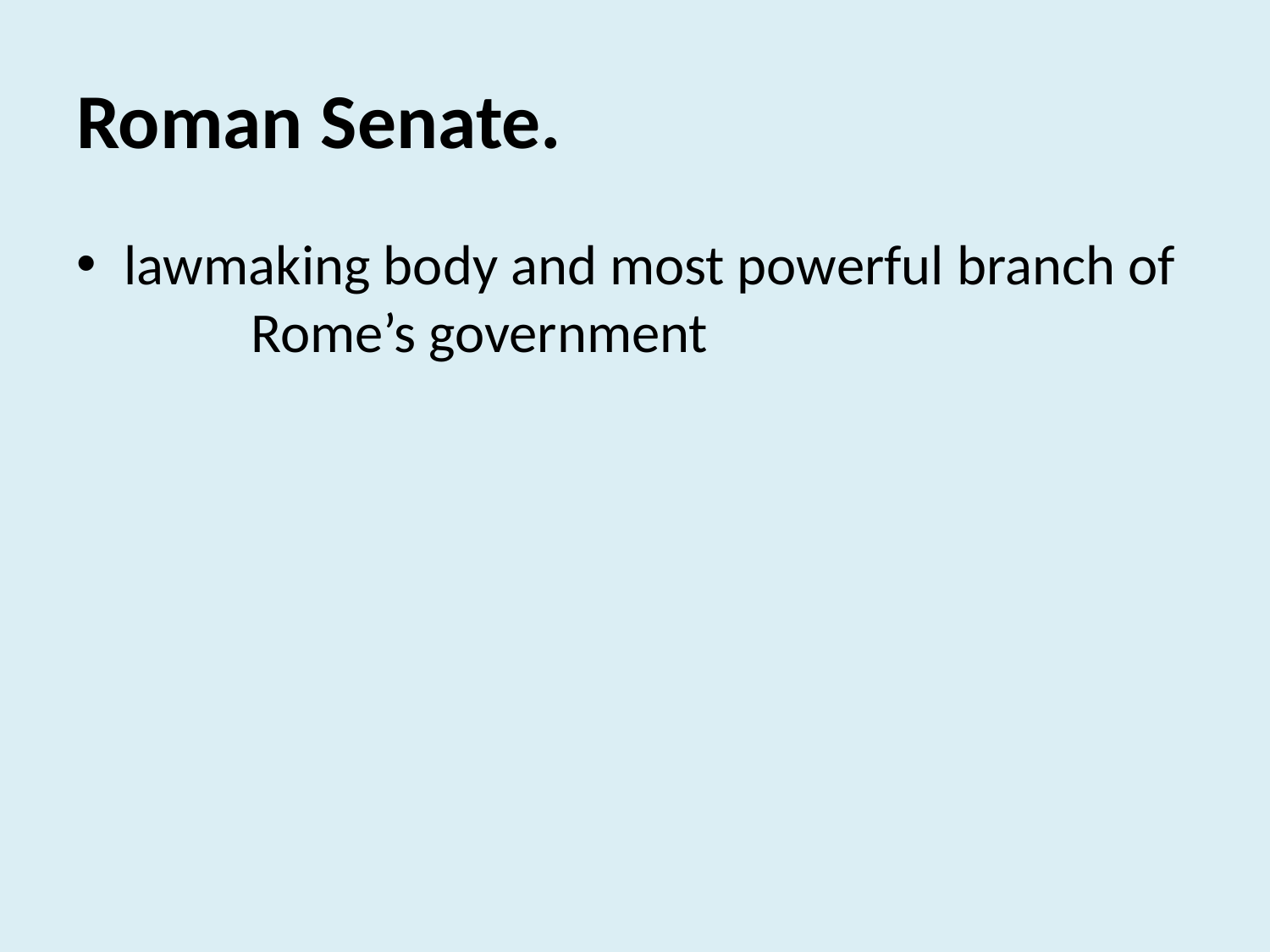

# Roman Senate.
lawmaking body and most powerful branch of  	Rome’s government